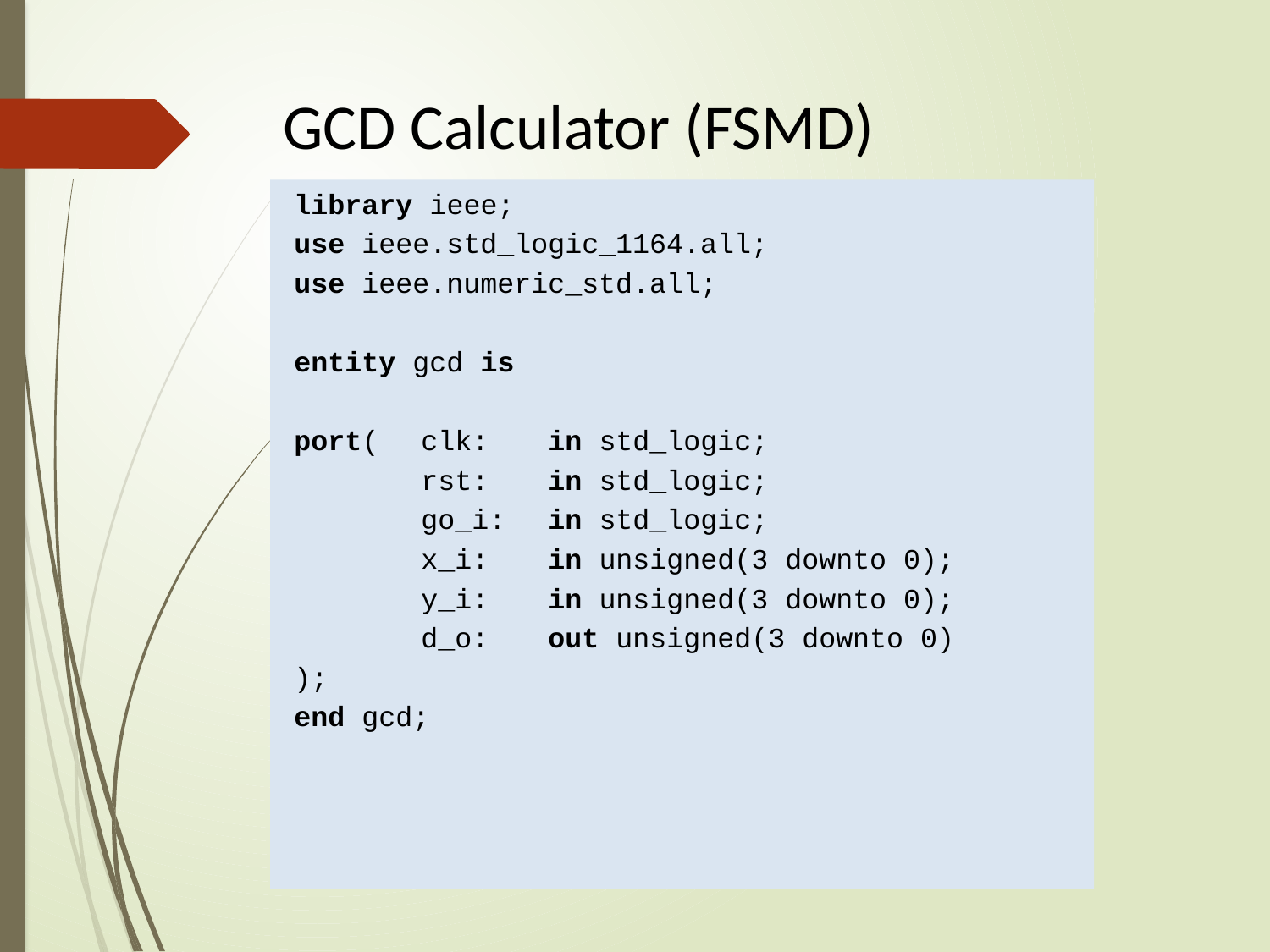

# GCD Calculator (FSMD)

library ieee;
use ieee.std_logic_1164.all;
use ieee.numeric_std.all;

entity gcd is

port(	clk: 	in std_logic;
	rst:	in std_logic;
	go_i:	in std_logic;
	x_i:	in unsigned(3 downto 0);
	y_i:	in unsigned(3 downto 0);
	d_o:	out unsigned(3 downto 0)
);
end gcd;